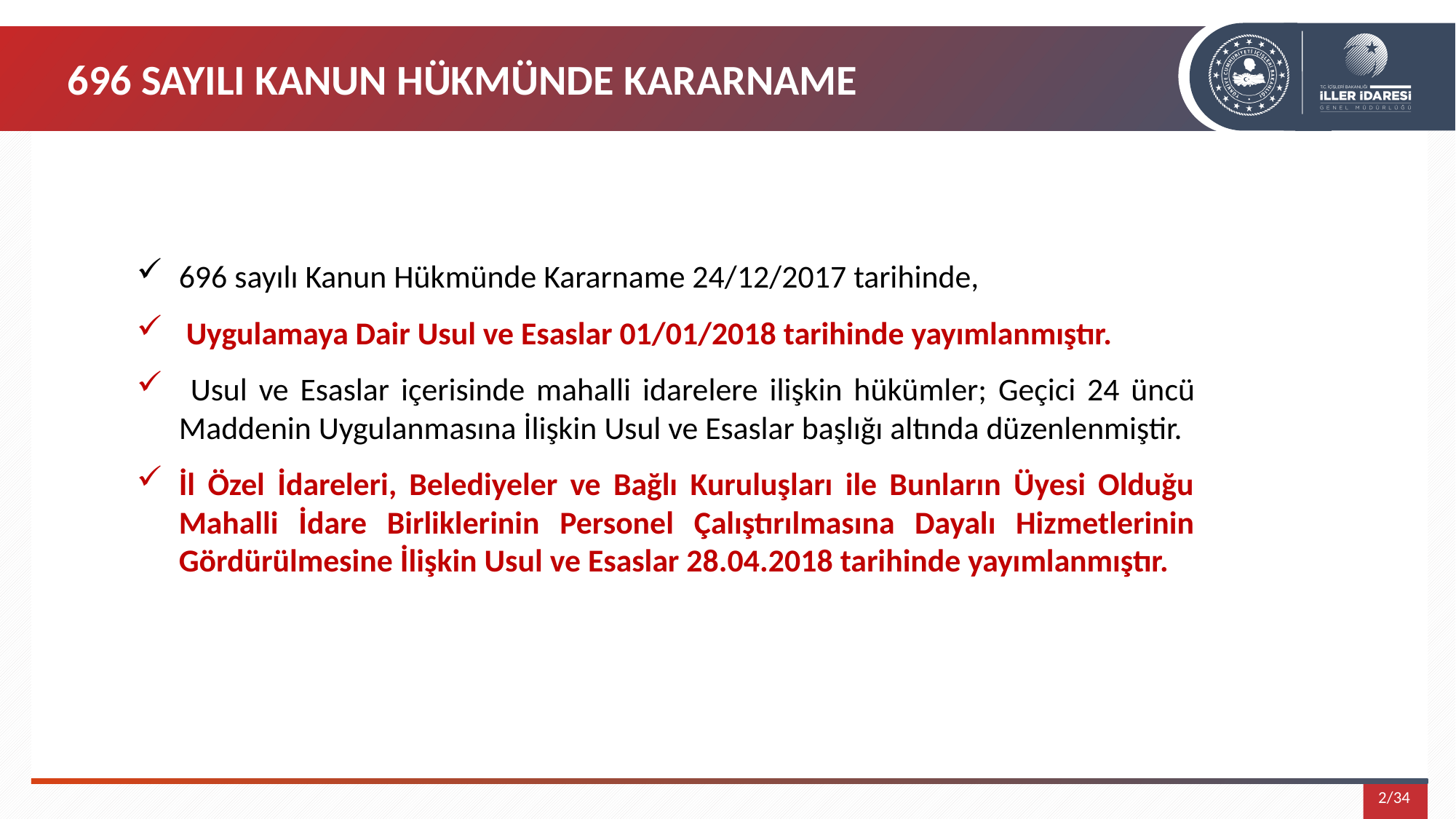

696 SAYILI KANUN HÜKMÜNDE KARARNAME
696 sayılı Kanun Hükmünde Kararname 24/12/2017 tarihinde,
 Uygulamaya Dair Usul ve Esaslar 01/01/2018 tarihinde yayımlanmıştır.
 Usul ve Esaslar içerisinde mahalli idarelere ilişkin hükümler; Geçici 24 üncü Maddenin Uygulanmasına İlişkin Usul ve Esaslar başlığı altında düzenlenmiştir.
İl Özel İdareleri, Belediyeler ve Bağlı Kuruluşları ile Bunların Üyesi Olduğu Mahalli İdare Birliklerinin Personel Çalıştırılmasına Dayalı Hizmetlerinin Gördürülmesine İlişkin Usul ve Esaslar 28.04.2018 tarihinde yayımlanmıştır.